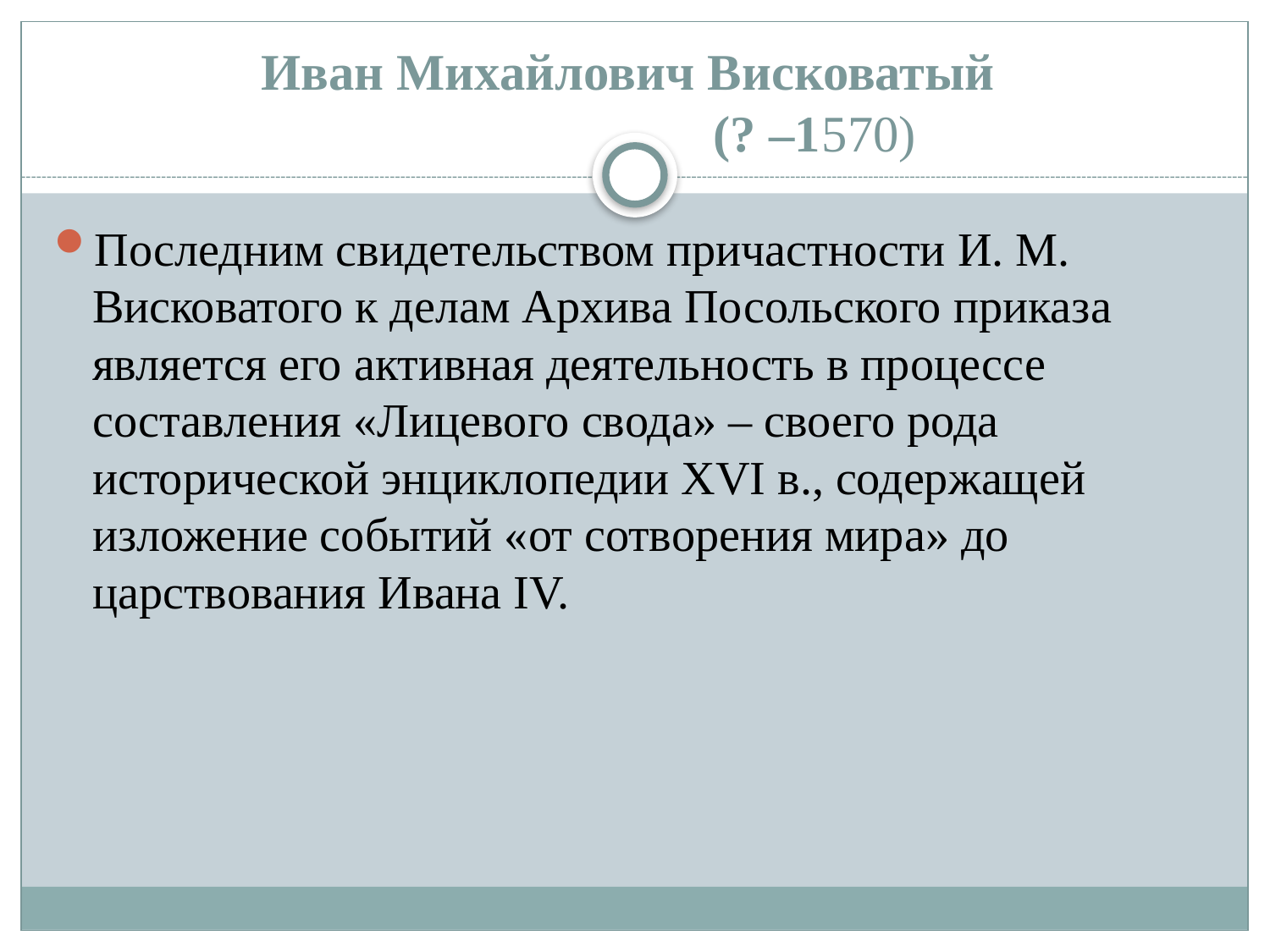

# Иван Михайлович Висковатый (? –1570)
Последним свидетельством причастности И. М. Висковатого к делам Архива Посольского приказа является его активная деятельность в процессе составления «Лицевого свода» – своего рода исторической энциклопедии XVI в., содержащей изложение событий «от сотворения мира» до царствования Ивана IV.